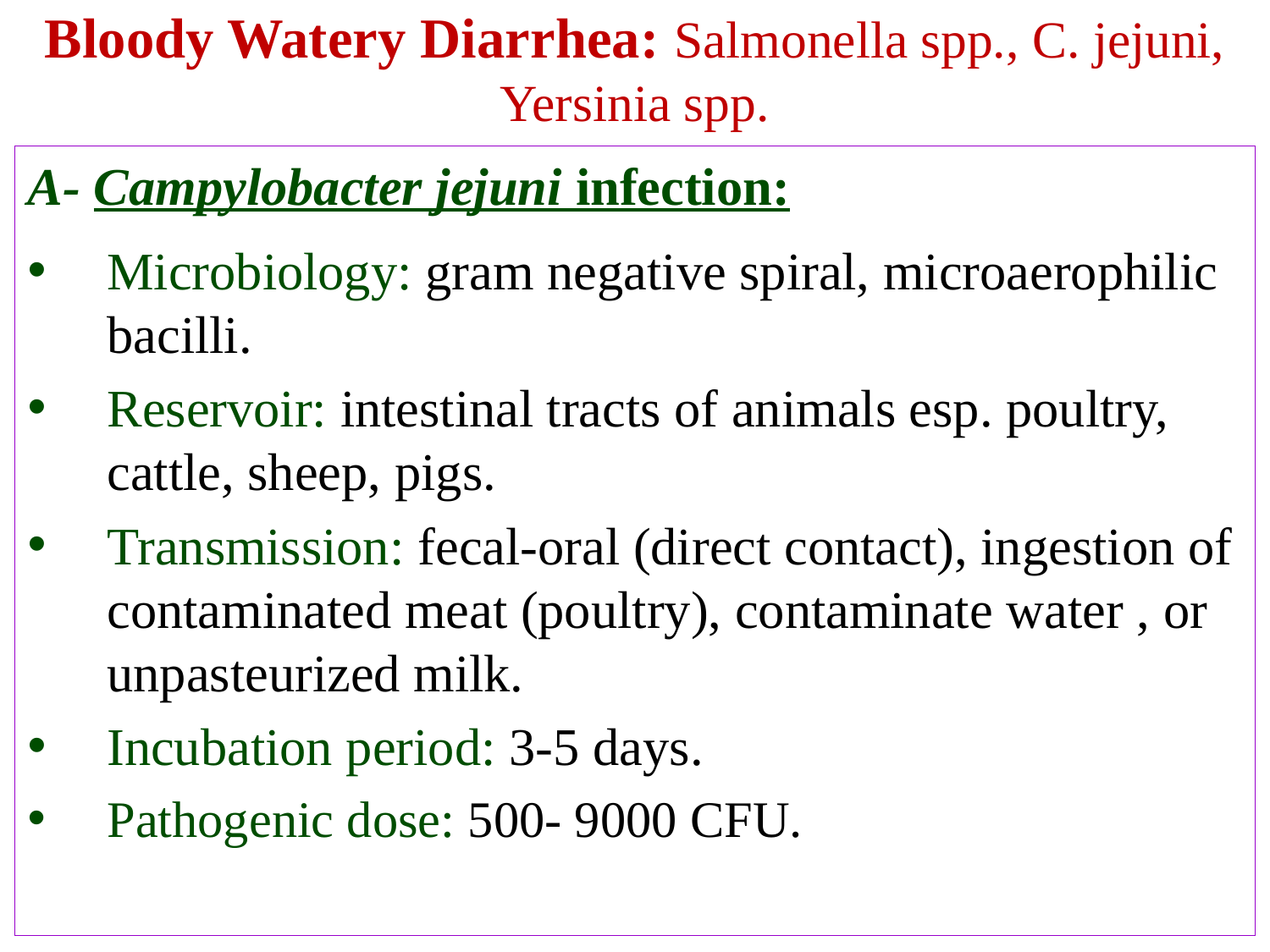

# Bloody Watery Diarrhea: Salmonella spp., C. jejuni, Yersinia spp.
A- Campylobacter jejuni infection:
Microbiology: gram negative spiral, microaerophilic bacilli.
Reservoir: intestinal tracts of animals esp. poultry, cattle, sheep, pigs.
Transmission: fecal-oral (direct contact), ingestion of contaminated meat (poultry), contaminate water , or unpasteurized milk.
Incubation period: 3-5 days.
Pathogenic dose: 500- 9000 CFU.